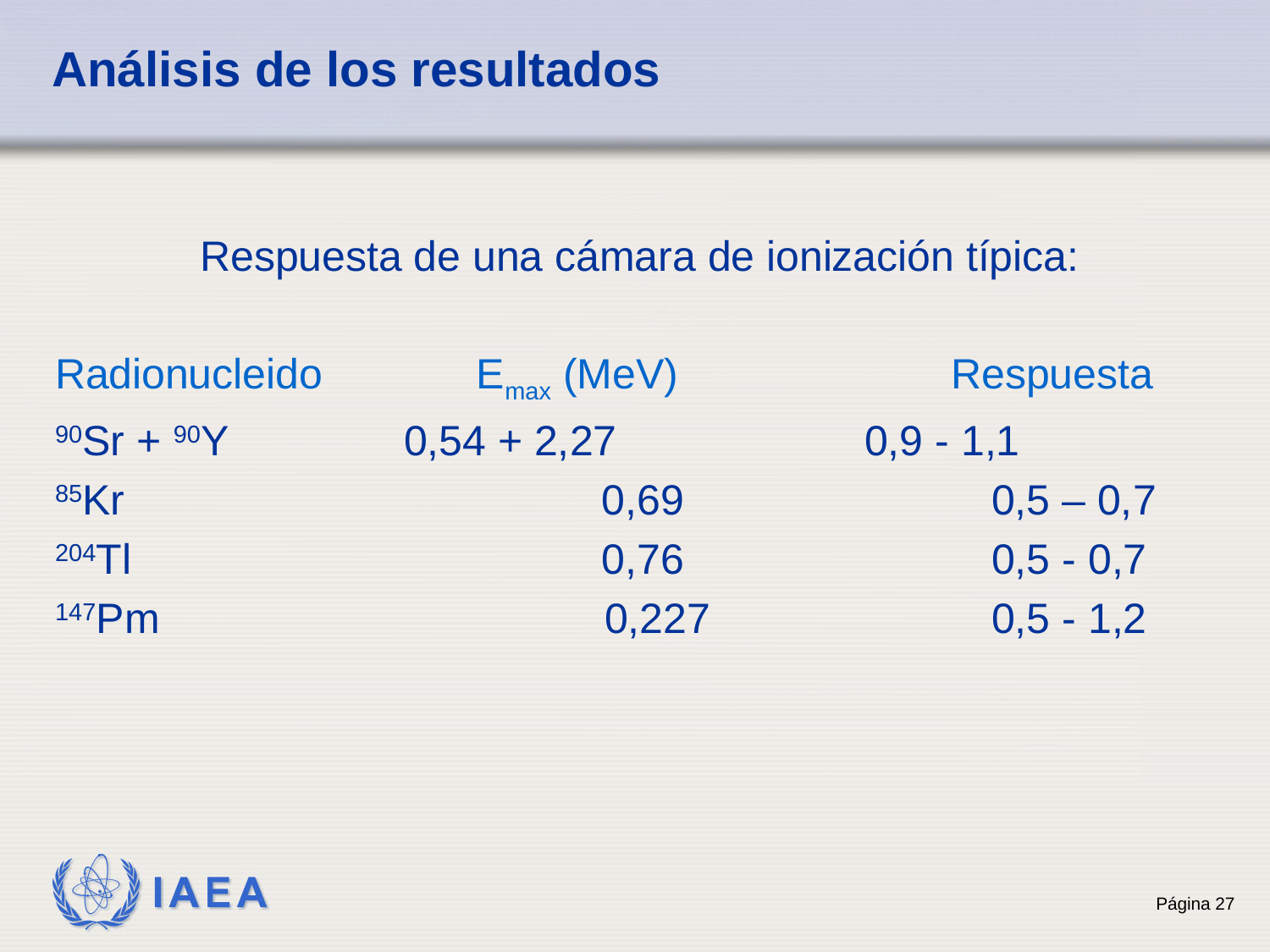

# Análisis de los resultados
Respuesta de una cámara de ionización típica:

Radionucleido             Emax (MeV)	                  Respuesta
90Sr + 90Y		    0,54 + 2,27		0,9 - 1,1
85Kr			          0,69			0,5 – 0,7
204Tl			          0,76			0,5 - 0,7
147Pm		                     0,227			0,5 - 1,2

27